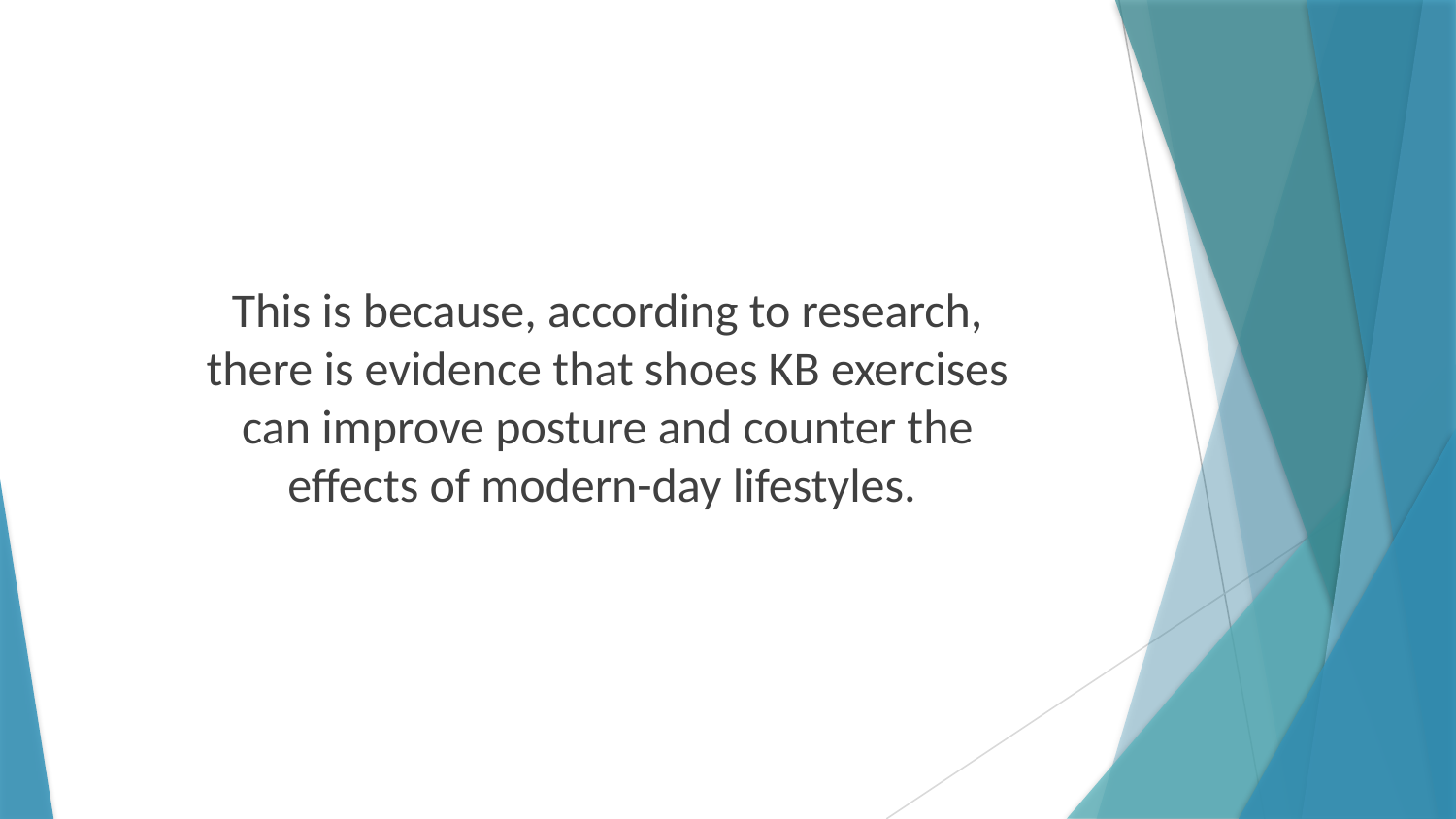

This is because, according to research, there is evidence that shoes KB exercises can improve posture and counter the effects of modern-day lifestyles.